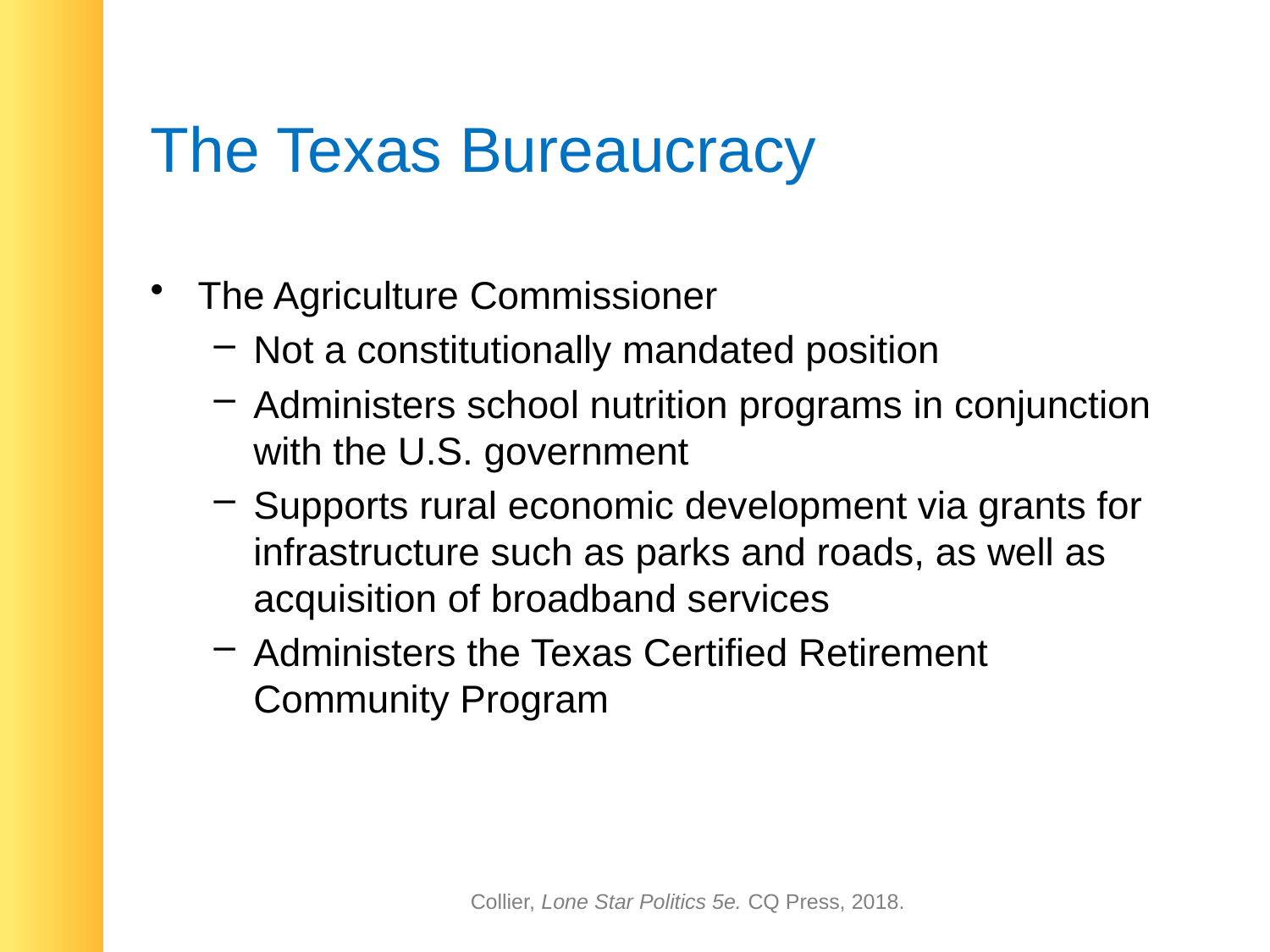

# The Texas Bureaucracy
The Agriculture Commissioner
Not a constitutionally mandated position
Administers school nutrition programs in conjunction with the U.S. government
Supports rural economic development via grants for infrastructure such as parks and roads, as well as acquisition of broadband services
Administers the Texas Certified Retirement Community Program
Collier, Lone Star Politics 5e. CQ Press, 2018.